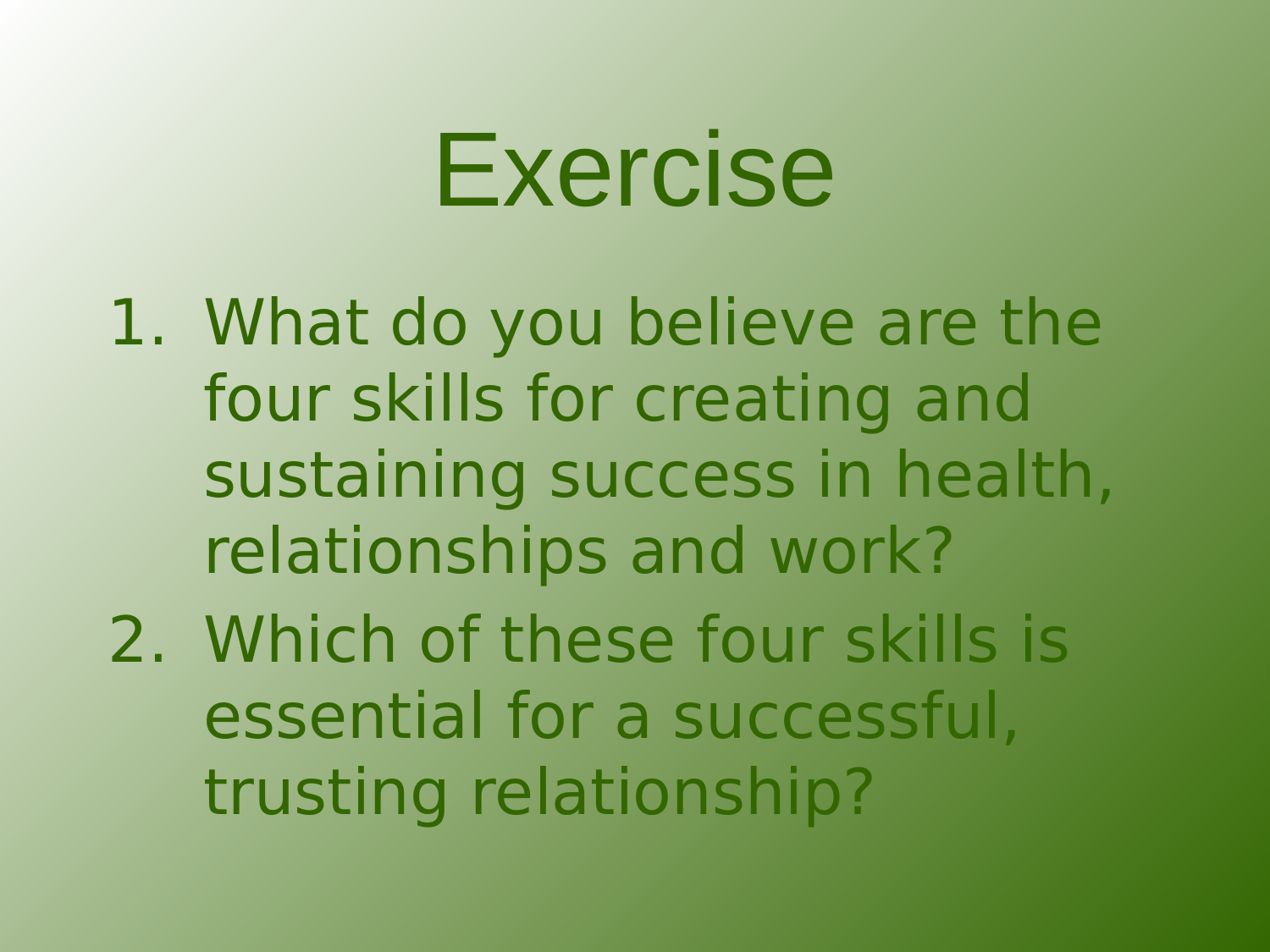

# Exercise
What do you believe are the four skills for creating and sustaining success in health, relationships and work?
Which of these four skills is essential for a successful, trusting relationship?